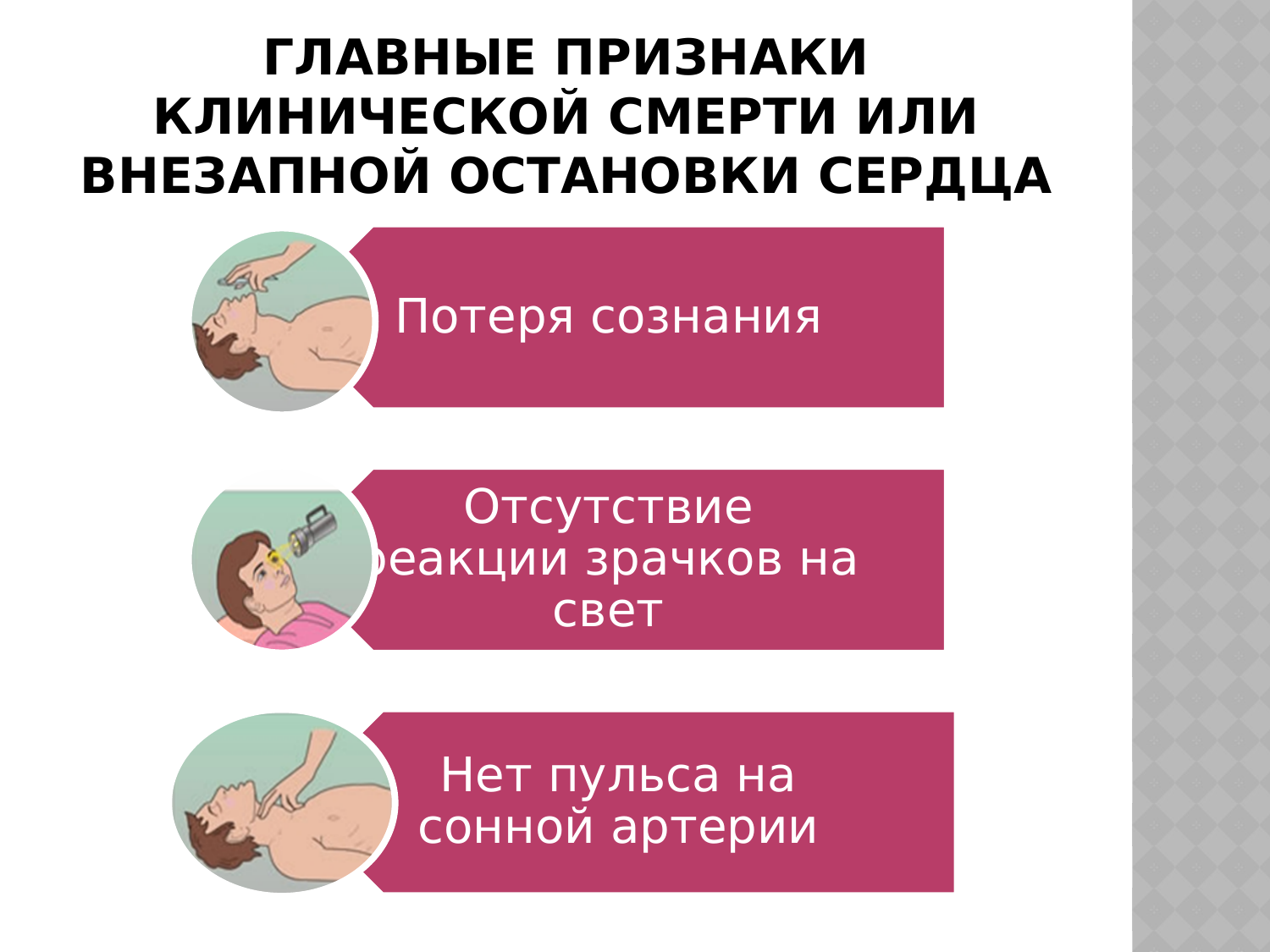

# Главные признаки клинической смерти или внезапной остановки сердца
Потеря сознания
Отсутствие реакции зрачков на свет
Нет пульса на сонной артерии